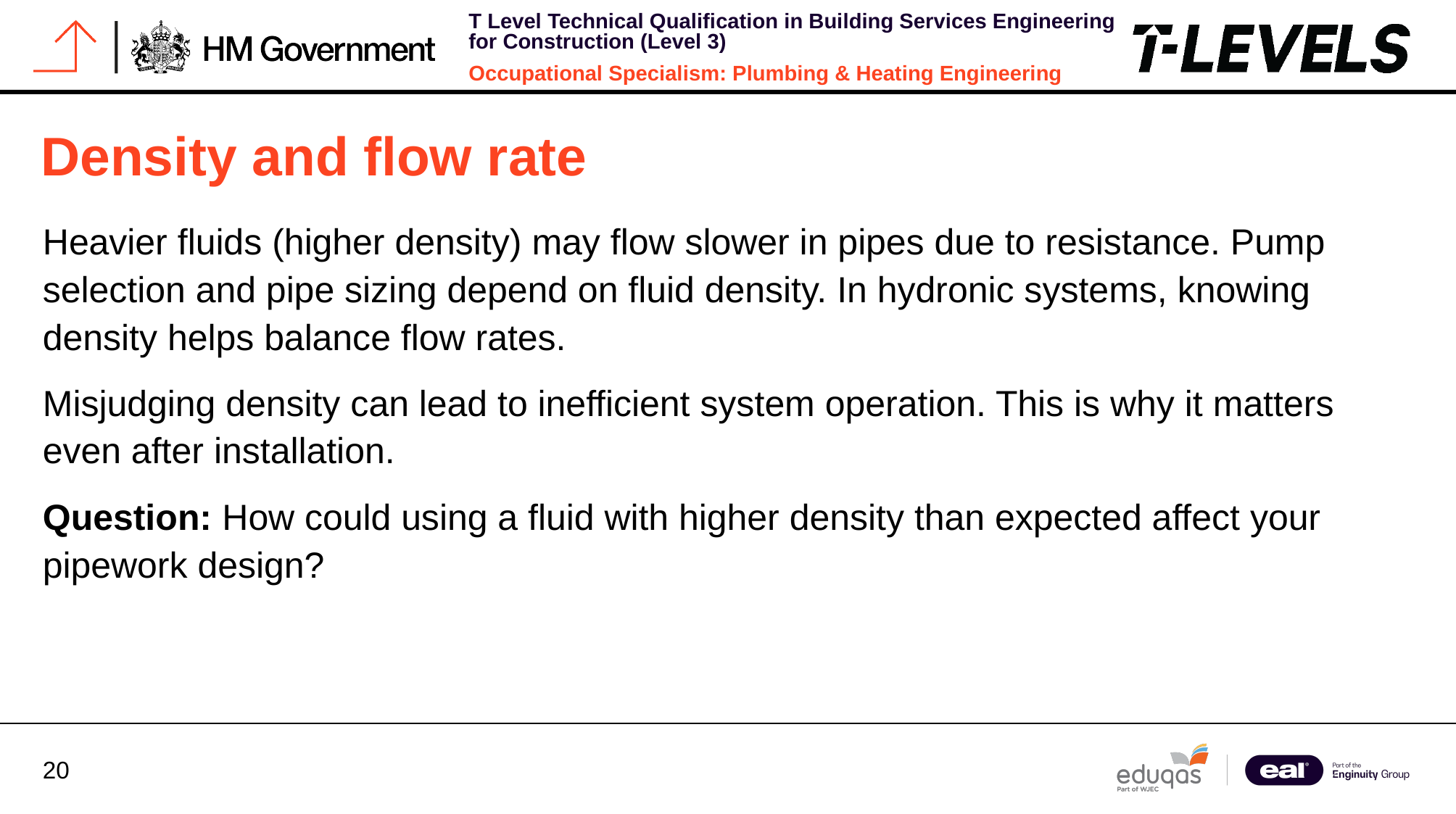

# Density and flow rate
Heavier fluids (higher density) may flow slower in pipes due to resistance. Pump selection and pipe sizing depend on fluid density. In hydronic systems, knowing density helps balance flow rates.
Misjudging density can lead to inefficient system operation. This is why it matters even after installation.
Question: How could using a fluid with higher density than expected affect your pipework design?